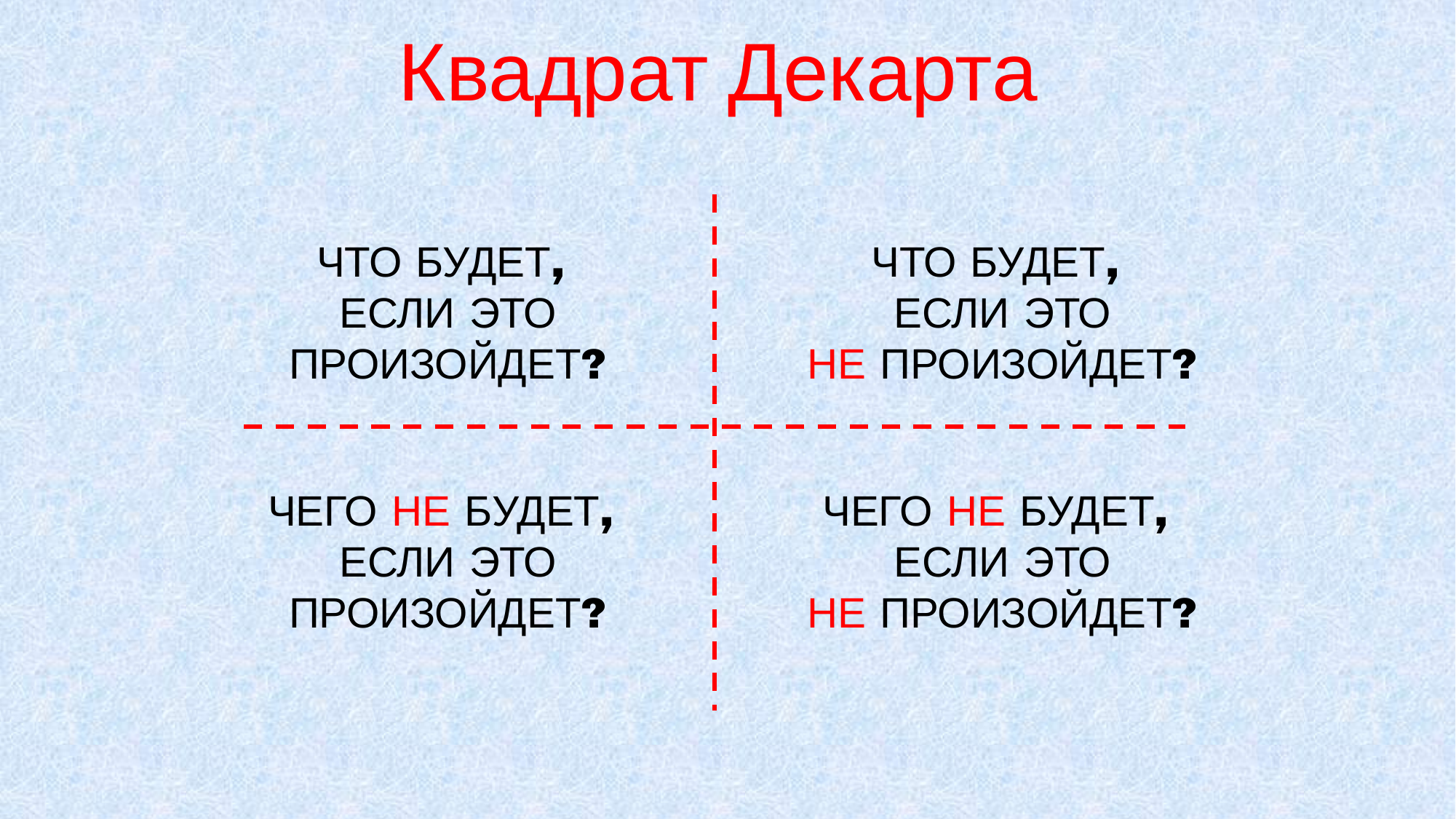

Квадрат Декарта
ЧТО БУДЕТ,
ЕСЛИ ЭТО
ПРОИЗОЙДЕТ?
ЧТО БУДЕТ,
ЕСЛИ ЭТО
НЕ ПРОИЗОЙДЕТ?
ЧЕГО НЕ БУДЕТ,
ЕСЛИ ЭТО
ПРОИЗОЙДЕТ?
ЧЕГО НЕ БУДЕТ,
ЕСЛИ ЭТО
НЕ ПРОИЗОЙДЕТ?